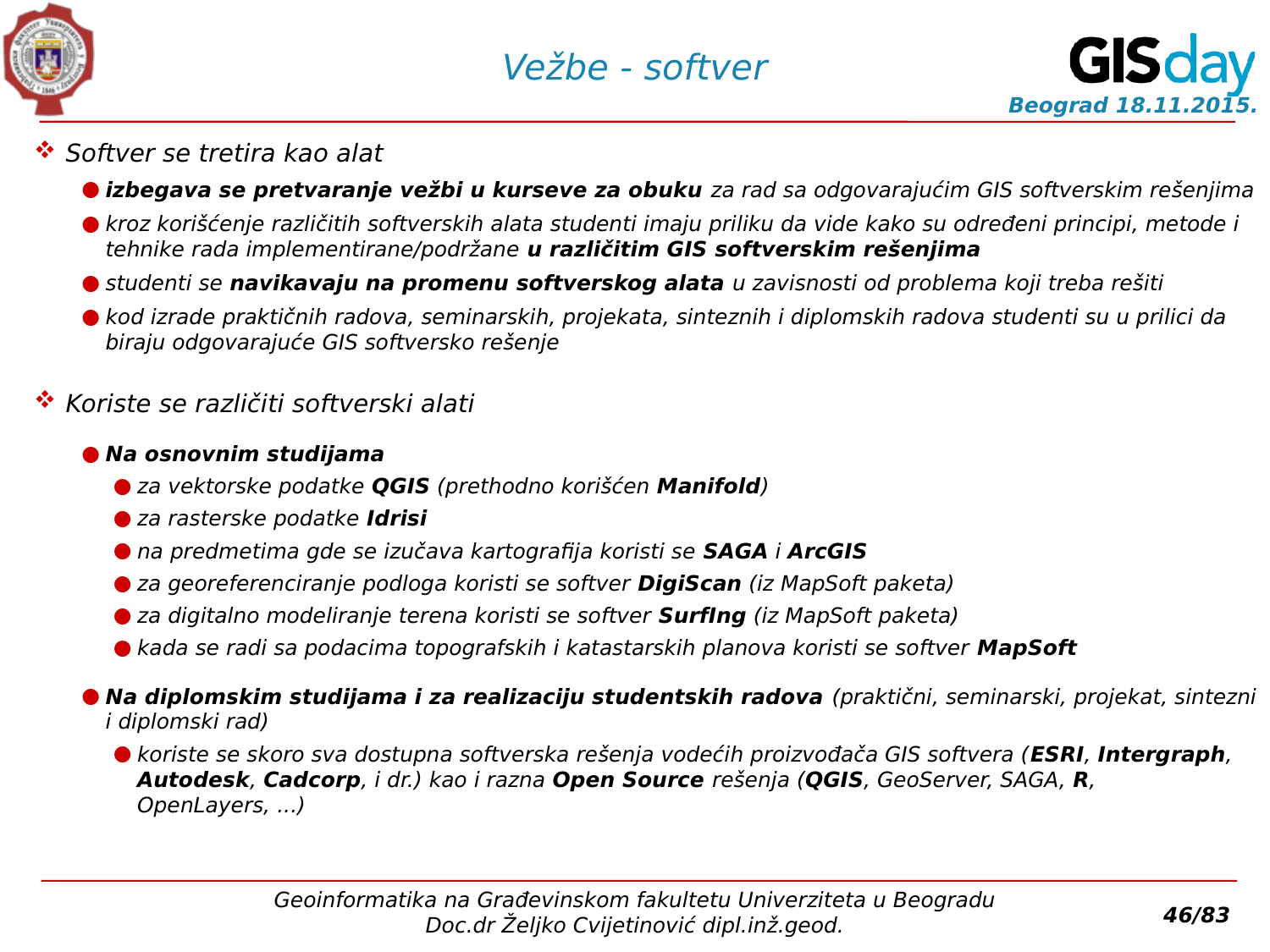

# Vežbe - softver
Softver se tretira kao alat
izbegava se pretvaranje vežbi u kurseve za obuku za rad sa odgovarajućim GIS softverskim rešenjima
kroz korišćenje različitih softverskih alata studenti imaju priliku da vide kako su određeni principi, metode i tehnike rada implementirane/podržane u različitim GIS softverskim rešenjima
studenti se navikavaju na promenu softverskog alata u zavisnosti od problema koji treba rešiti
kod izrade praktičnih radova, seminarskih, projekata, sinteznih i diplomskih radova studenti su u prilici da biraju odgovarajuće GIS softversko rešenje
Koriste se različiti softverski alati
Na osnovnim studijama
za vektorske podatke QGIS (prethodno korišćen Manifold)
za rasterske podatke Idrisi
na predmetima gde se izučava kartografija koristi se SAGA i ArcGIS
za georeferenciranje podloga koristi se softver DigiScan (iz MapSoft paketa)
za digitalno modeliranje terena koristi se softver SurfIng (iz MapSoft paketa)
kada se radi sa podacima topografskih i katastarskih planova koristi se softver MapSoft
Na diplomskim studijama i za realizaciju studentskih radova (praktični, seminarski, projekat, sintezni i diplomski rad)
koriste se skoro sva dostupna softverska rešenja vodećih proizvođača GIS softvera (ESRI, Intergraph, Autodesk, Cadcorp, i dr.) kao i razna Open Source rešenja (QGIS, GeoServer, SAGA, R, OpenLayers, ...)